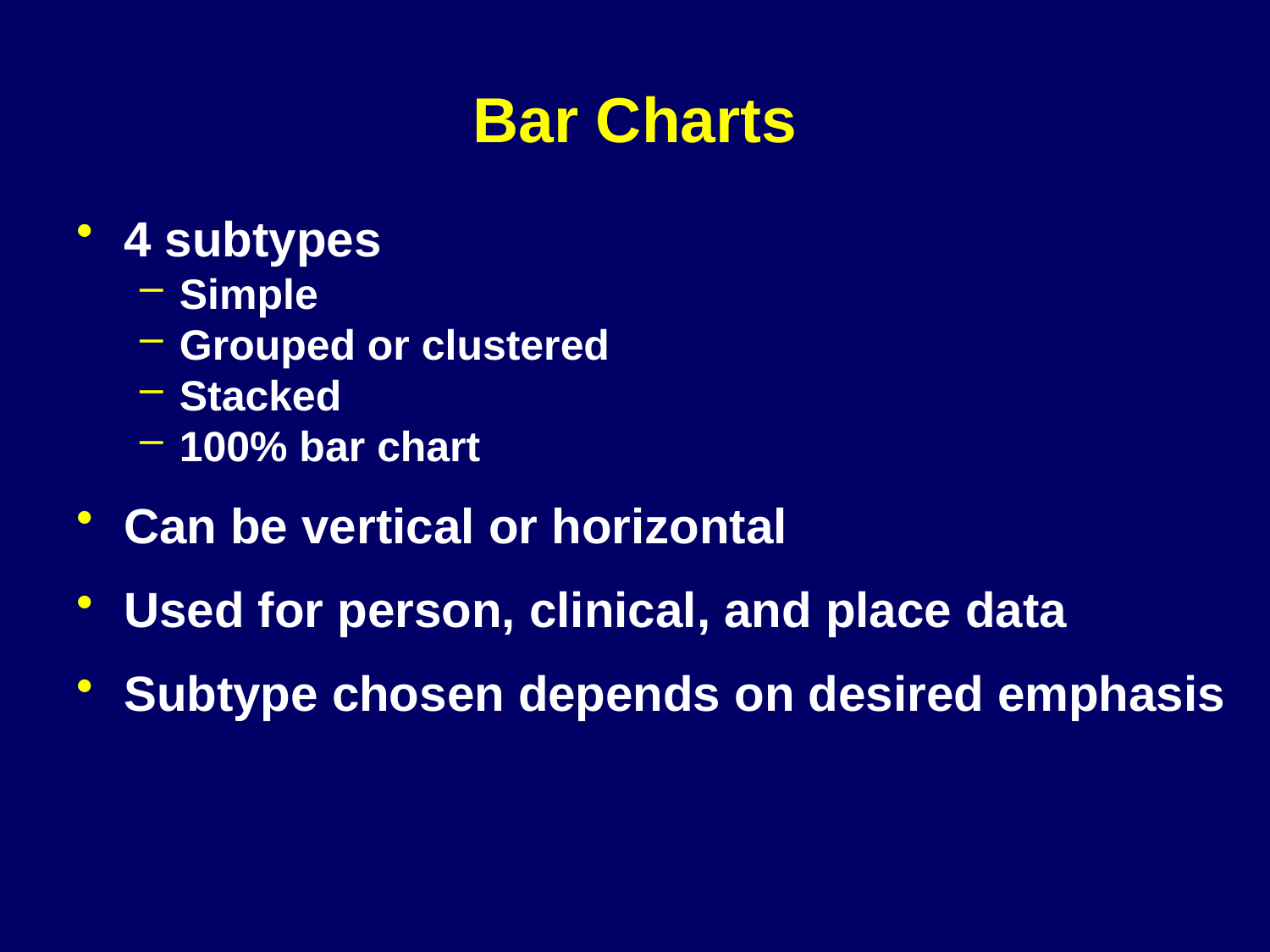

# Bar Charts
4 subtypes
Simple
Grouped or clustered
Stacked
100% bar chart
Can be vertical or horizontal
Used for person, clinical, and place data
Subtype chosen depends on desired emphasis